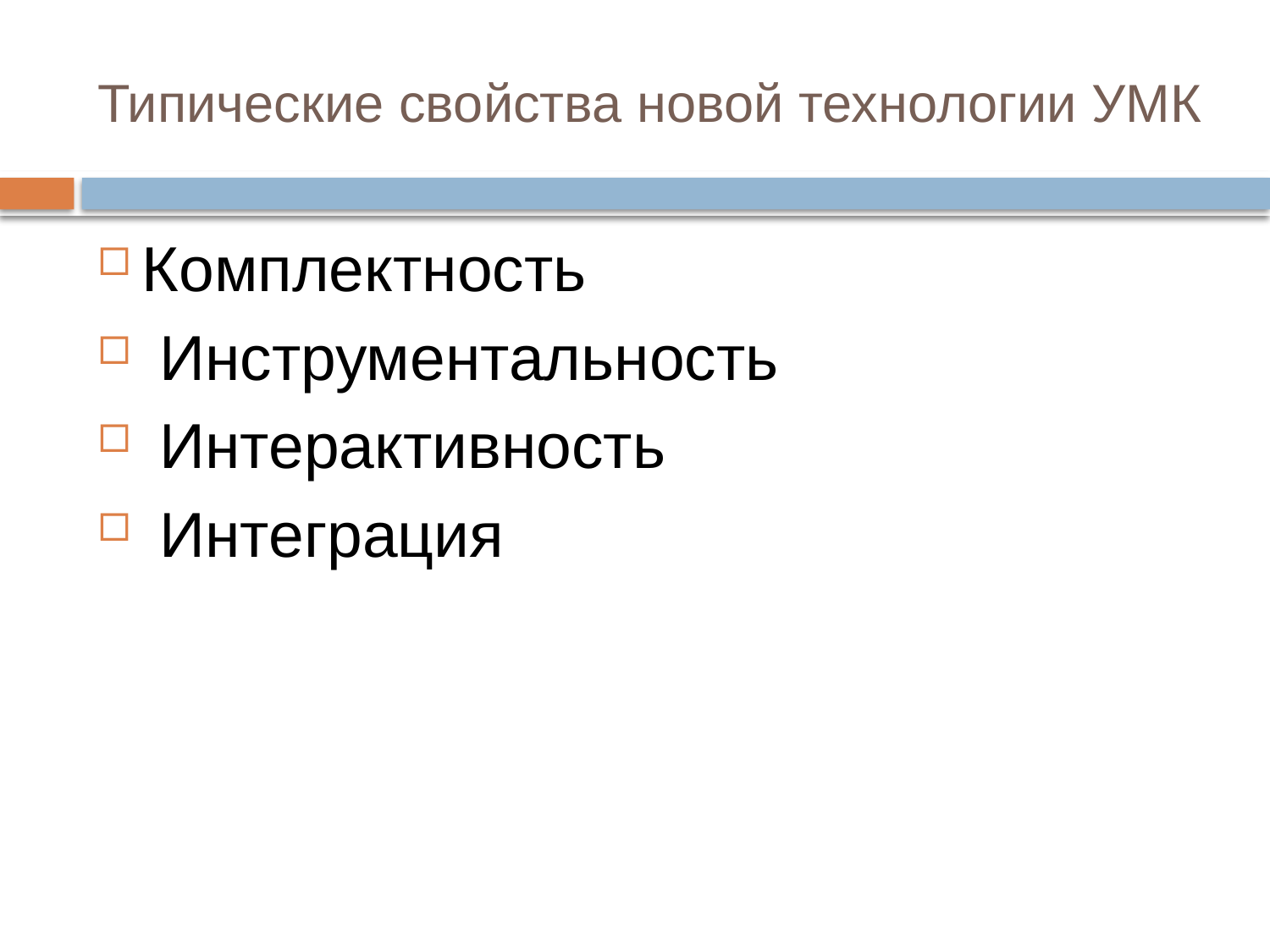

# Типические свойства новой технологии УМК
Комплектность
 Инструментальность
 Интерактивность
 Интеграция